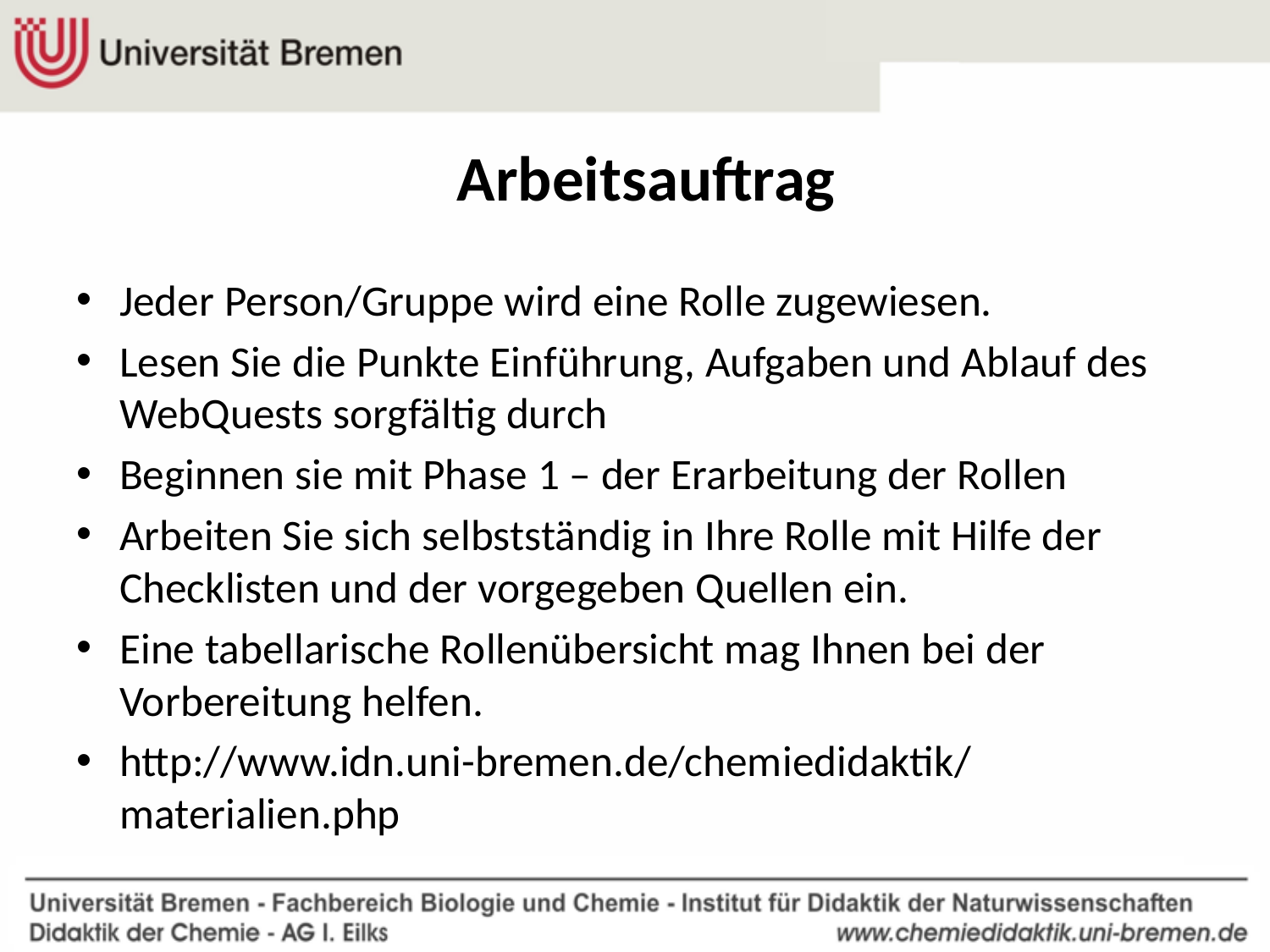

# Arbeitsauftrag
Jeder Person/Gruppe wird eine Rolle zugewiesen.
Lesen Sie die Punkte Einführung, Aufgaben und Ablauf des WebQuests sorgfältig durch
Beginnen sie mit Phase 1 – der Erarbeitung der Rollen
Arbeiten Sie sich selbstständig in Ihre Rolle mit Hilfe der Checklisten und der vorgegeben Quellen ein.
Eine tabellarische Rollenübersicht mag Ihnen bei der Vorbereitung helfen.
http://www.idn.uni-bremen.de/chemiedidaktik/materialien.php